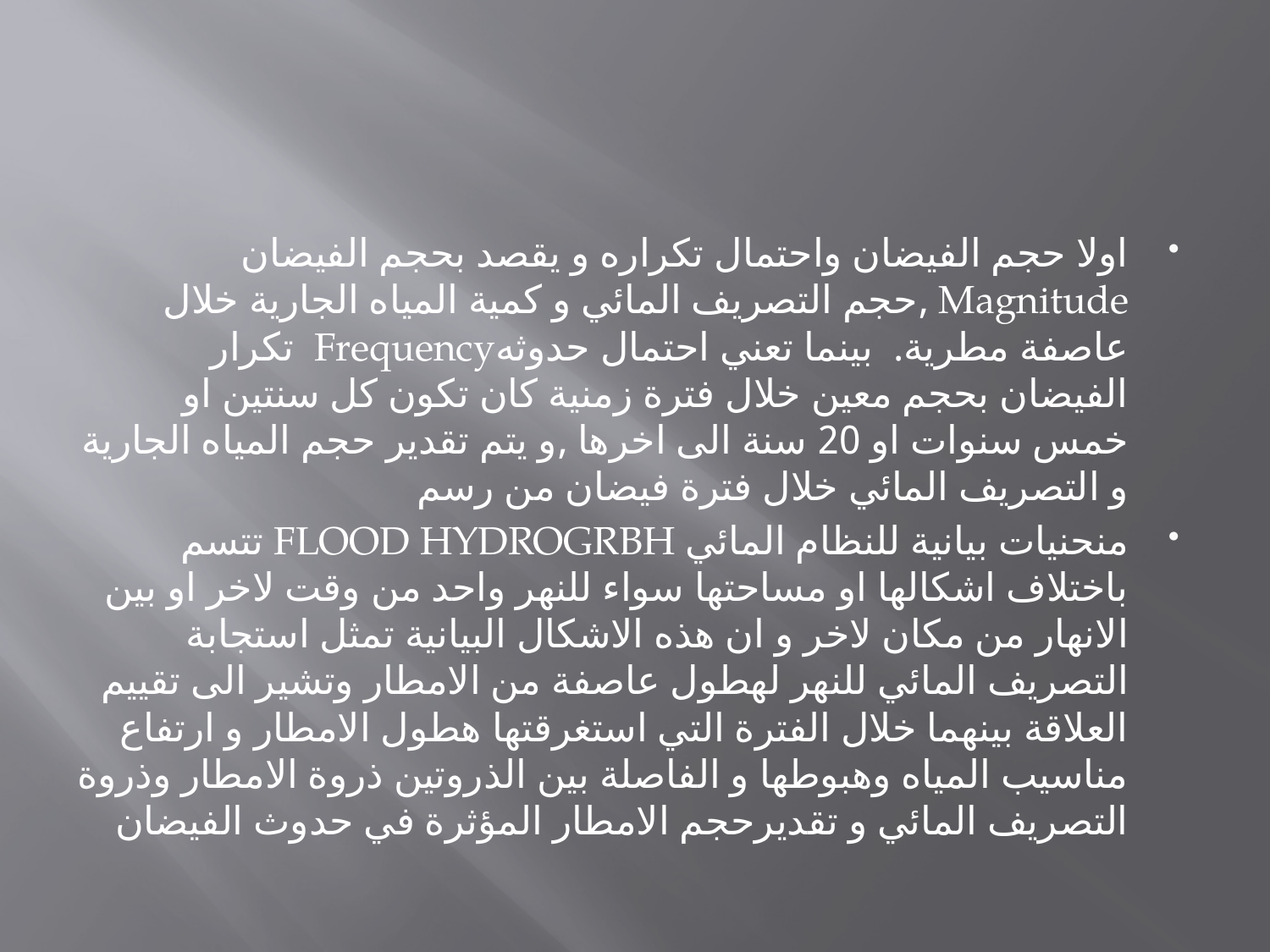

#
اولا حجم الفيضان واحتمال تكراره و يقصد بحجم الفيضان Magnitude ,حجم التصريف المائي و كمية المياه الجارية خلال عاصفة مطرية.  بينما تعني احتمال حدوثهFrequency  تكرار الفيضان بحجم معين خلال فترة زمنية كان تكون كل سنتين او خمس سنوات او 20 سنة الى اخرها ,و يتم تقدير حجم المياه الجارية و التصريف المائي خلال فترة فيضان من رسم
منحنيات بيانية للنظام المائي FLOOD HYDROGRBH تتسم باختلاف اشكالها او مساحتها سواء للنهر واحد من وقت لاخر او بين الانهار من مكان لاخر و ان هذه الاشكال البيانية تمثل استجابة التصريف المائي للنهر لهطول عاصفة من الامطار وتشير الى تقييم العلاقة بينهما خلال الفترة التي استغرقتها هطول الامطار و ارتفاع مناسيب المياه وهبوطها و الفاصلة بين الذروتين ذروة الامطار وذروة التصريف المائي و تقديرحجم الامطار المؤثرة في حدوث الفيضان